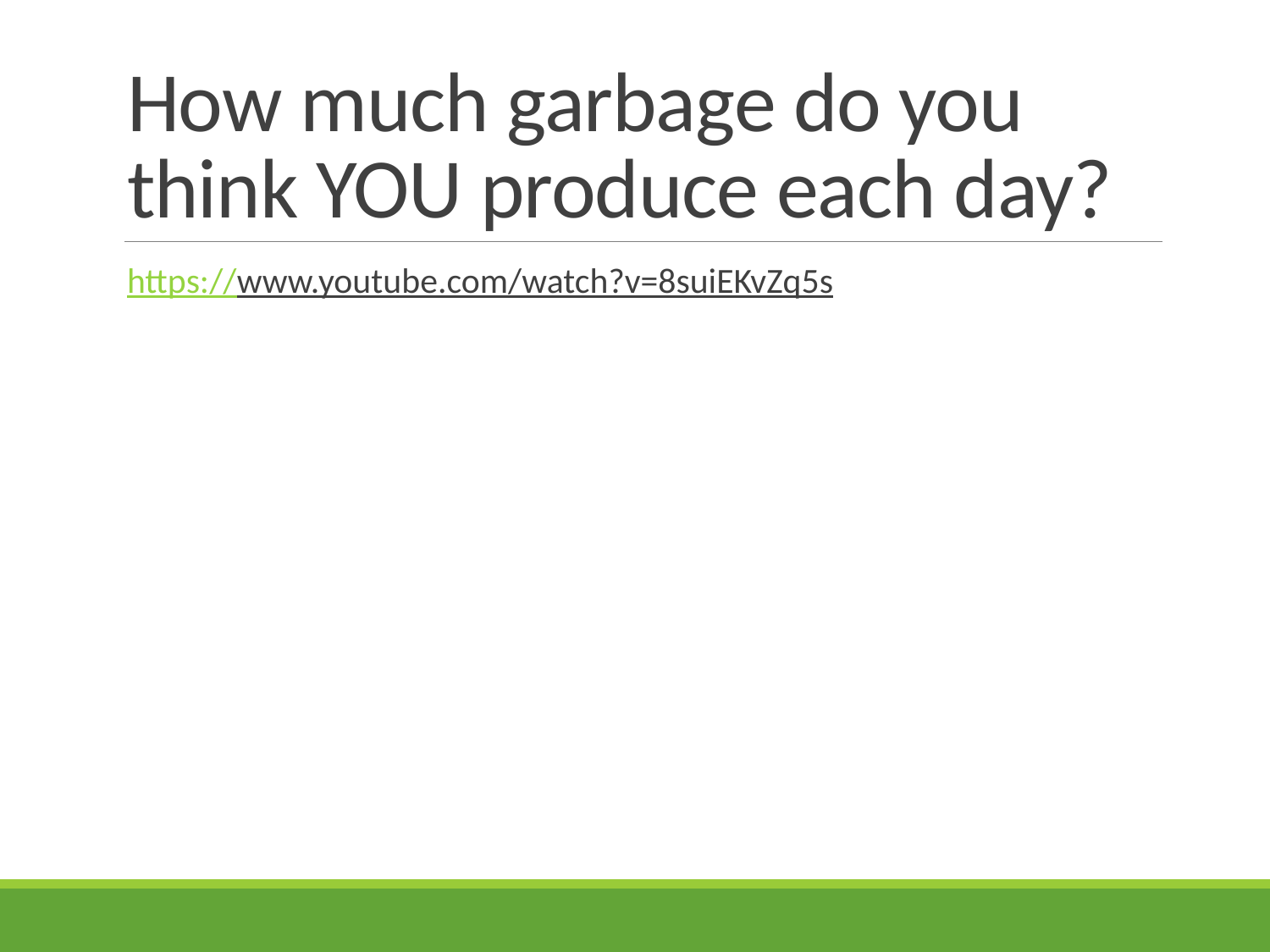

# How much garbage do you think YOU produce each day?
https://www.youtube.com/watch?v=8suiEKvZq5s